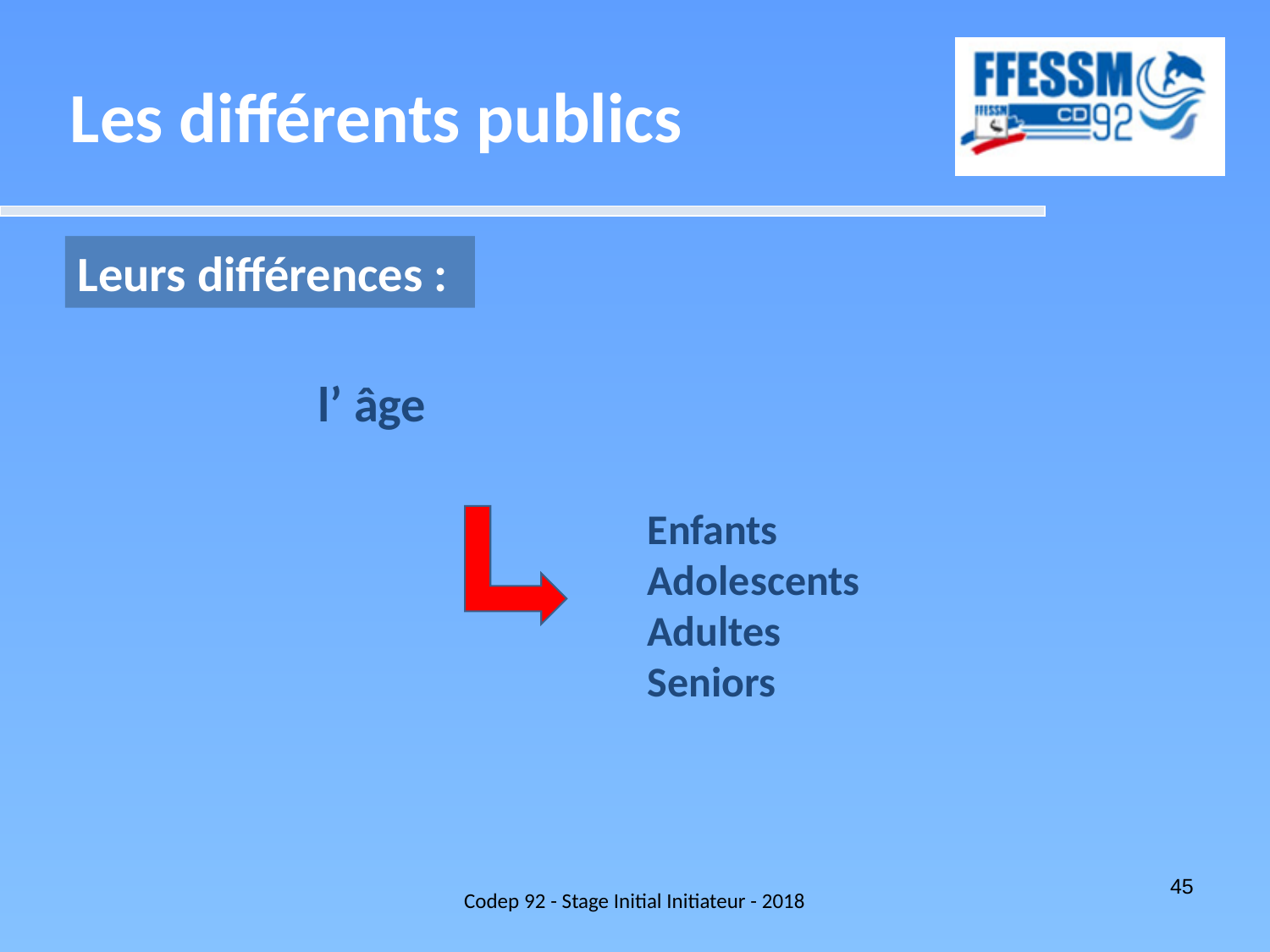

Les différents publics
Leurs différences :
l’ âge
Enfants
Adolescents
Adultes
Seniors

Codep 92 - Stage Initial Initiateur - 2018
45